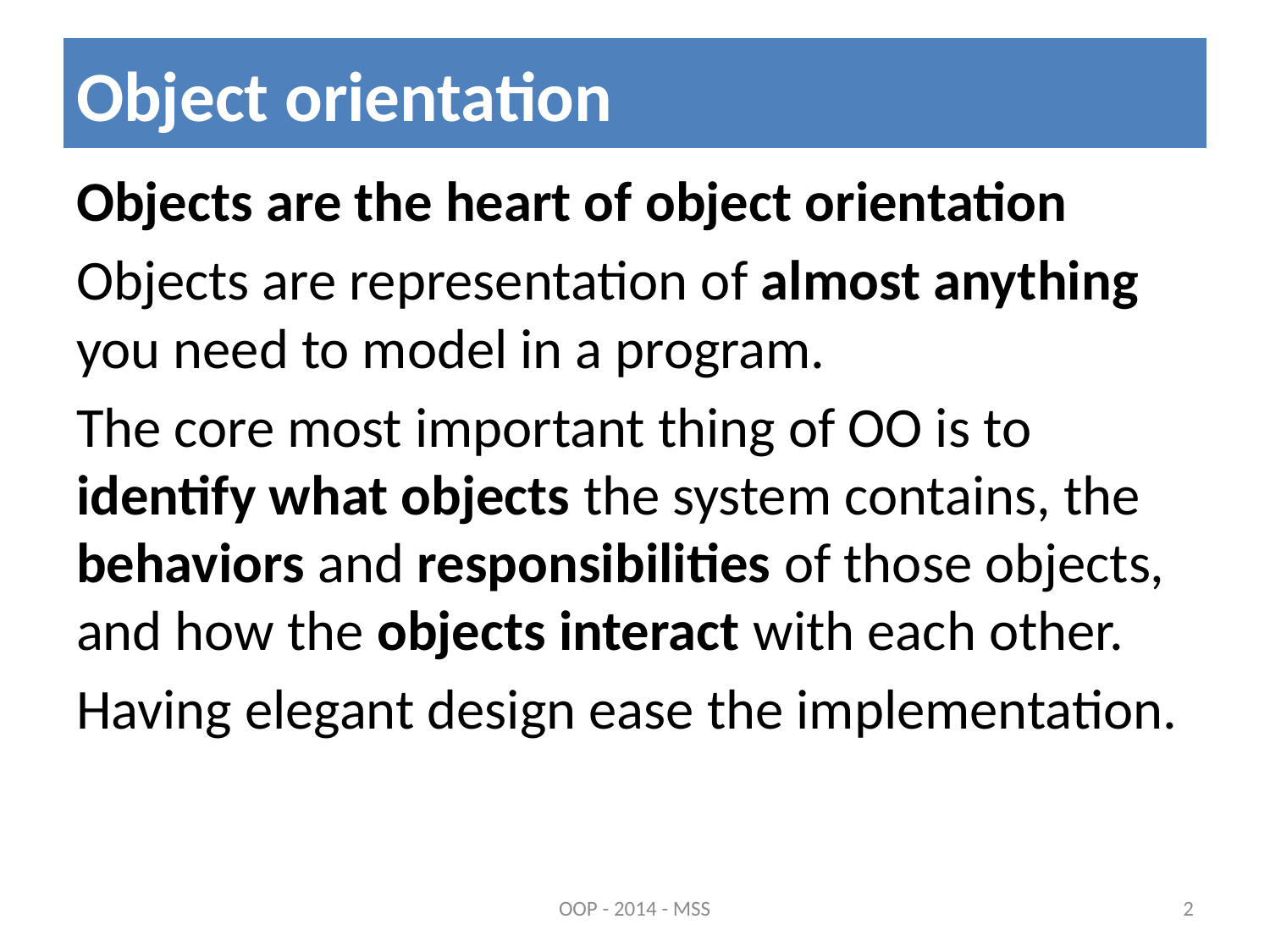

# Object orientation
Objects are the heart of object orientation
Objects are representation of almost anything you need to model in a program.
The core most important thing of OO is to identify what objects the system contains, the behaviors and responsibilities of those objects, and how the objects interact with each other.
Having elegant design ease the implementation.
OOP - 2014 - MSS
2